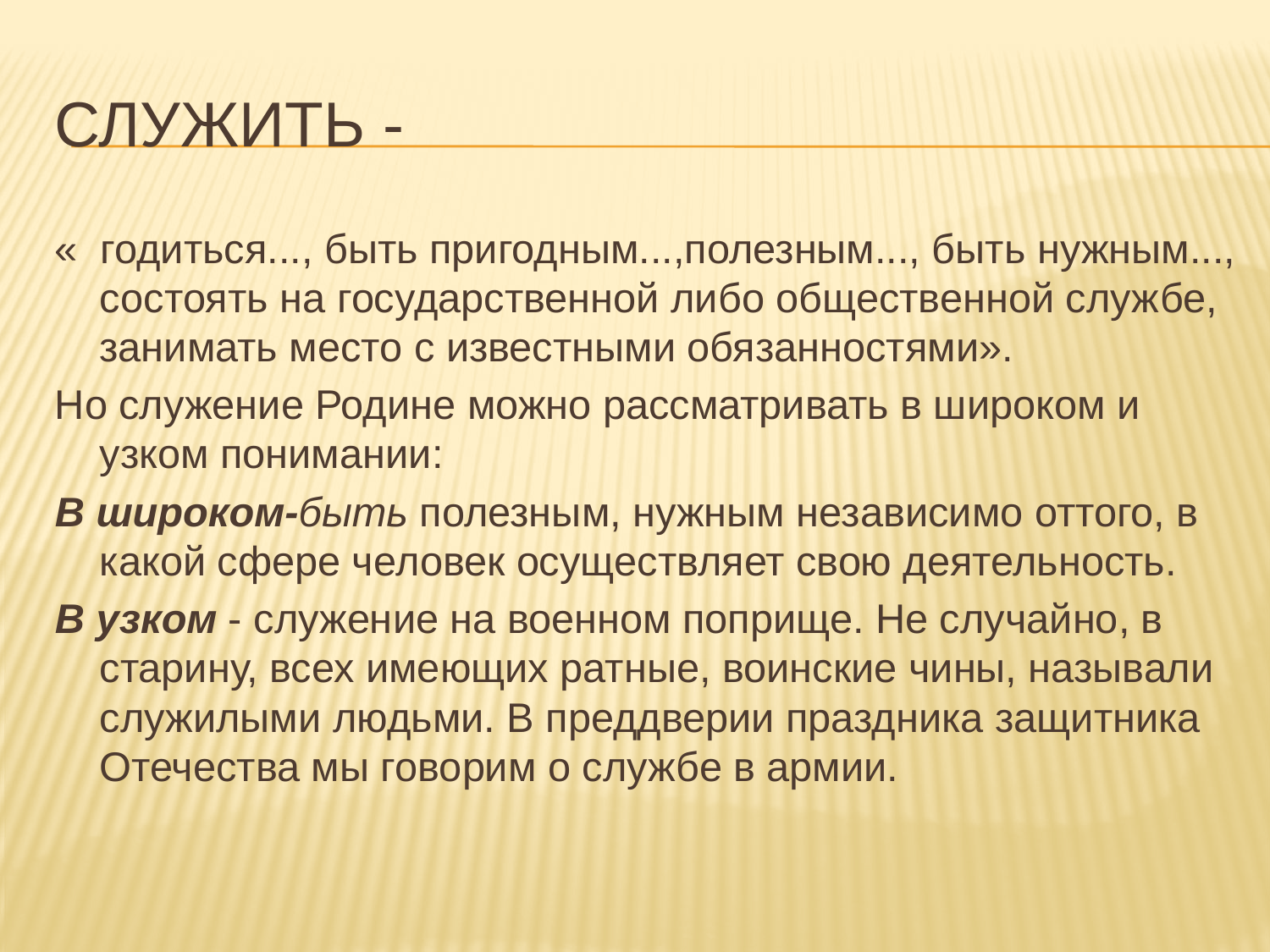

# Служить -
«  годиться..., быть пригодным...,полезным..., быть нужным..., состоять на государственной либо общественной службе, занимать место с известными обязанностями».
Но служение Родине можно рассматривать в широком и узком понимании:
В широком-быть полезным, нужным независимо оттого, в какой сфере человек осуществляет свою деятельность.
В узком - служение на военном поприще. Не случайно, в старину, всех имеющих ратные, воинские чины, называли служилыми людьми. В преддверии праздника защитника Отечества мы говорим о службе в армии.